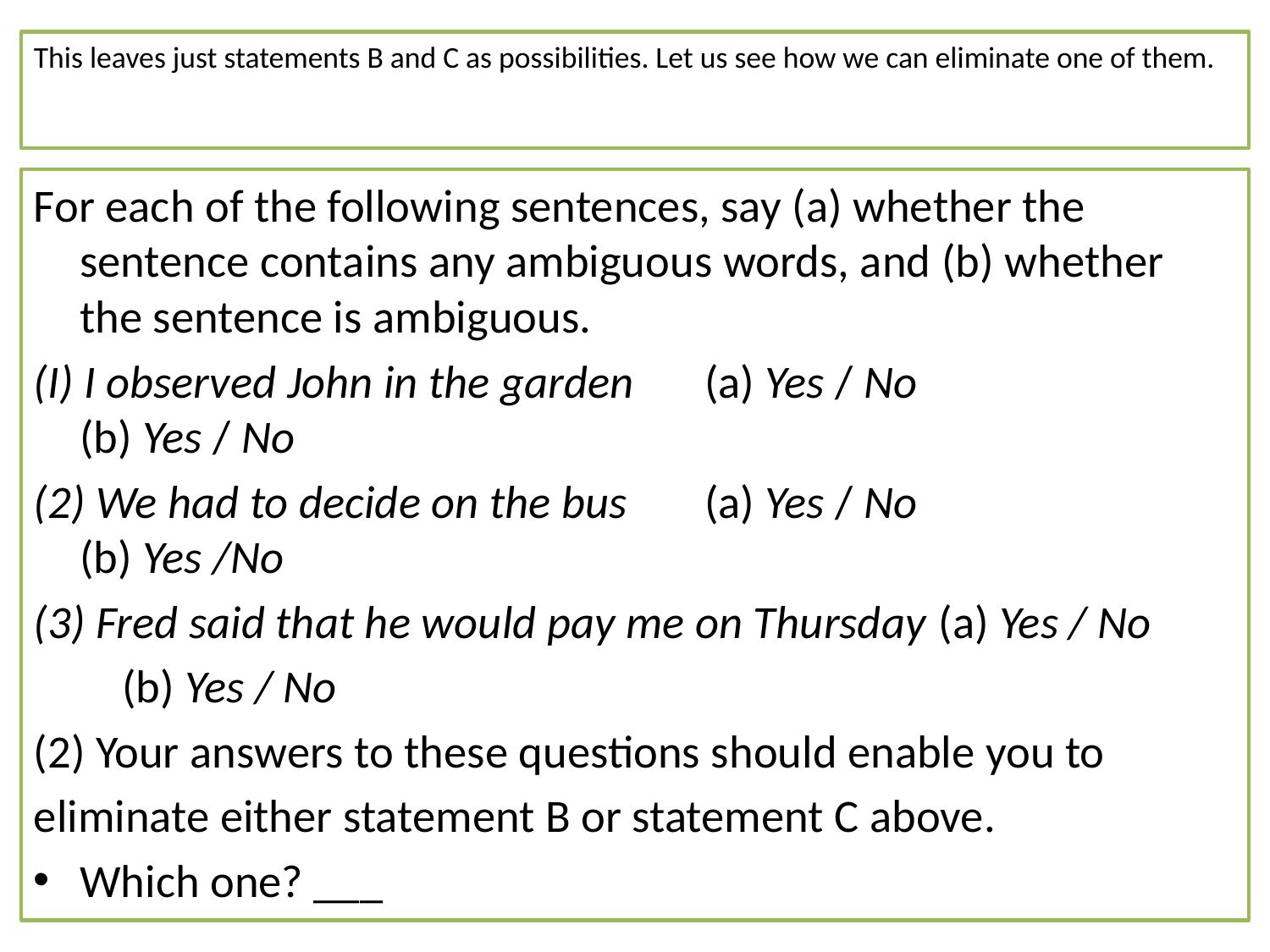

# This leaves just statements B and C as possibilities. Let us see how we can eliminate one of them.
For each of the following sentences, say (a) whether the sentence contains any ambiguous words, and (b) whether the sentence is ambiguous.
(I) I observed John in the garden 	(a) Yes / No
					(b) Yes / No
(2) We had to decide on the bus 	(a) Yes / No
					(b) Yes /No
(3) Fred said that he would pay me on Thursday (a) Yes / No
								    (b) Yes / No
(2) Your answers to these questions should enable you to
eliminate either statement B or statement C above.
Which one? ___